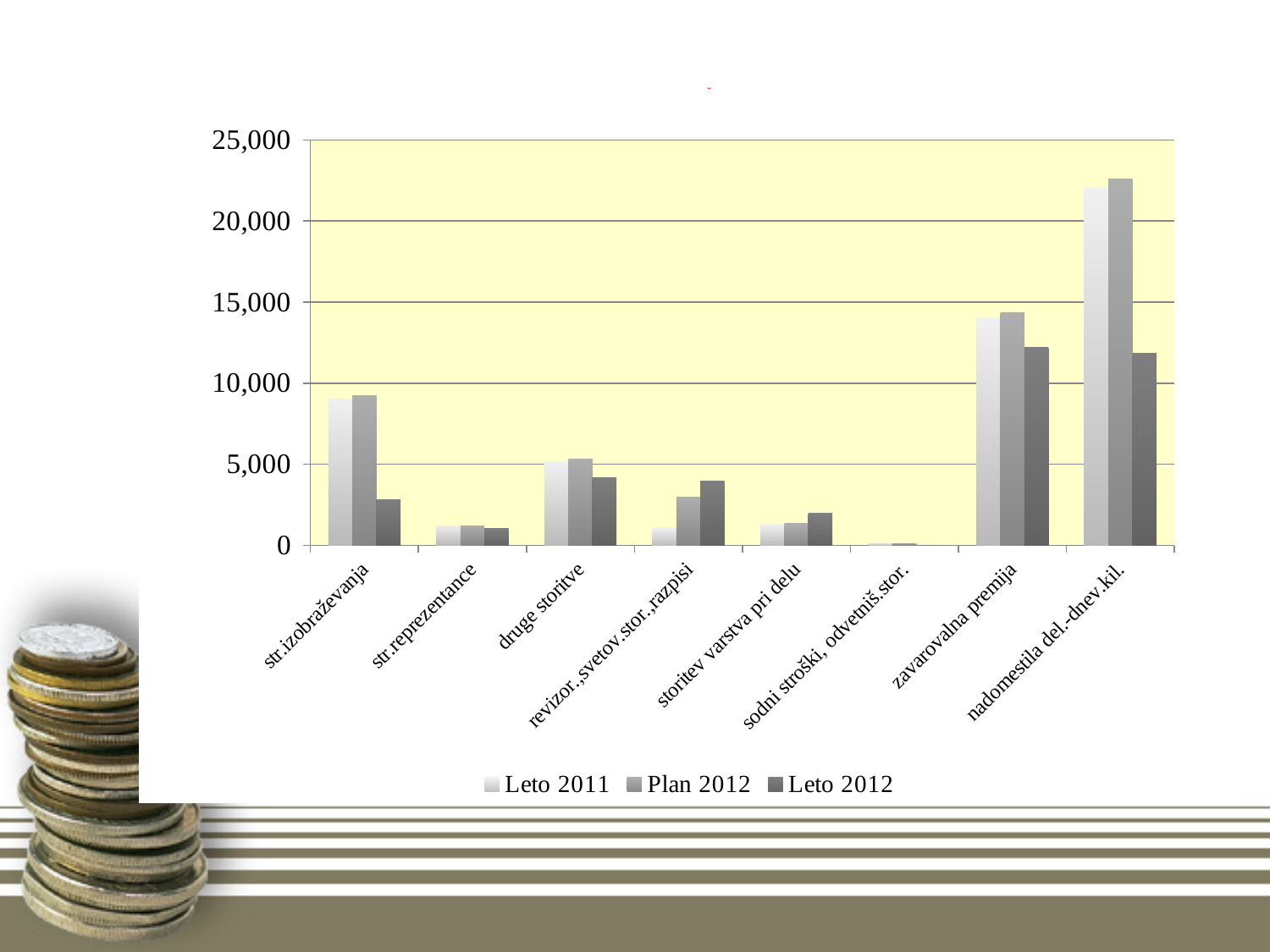

# Primerjava – STROŠKI STORITEV

### Chart

| Category | Leto 2011 | Plan 2012 | Leto 2012 |
|---|---|---|---|
| str.izobraževanja | 9040.0 | 9239.0 | 2810.0 |
| str.reprezentance | 1185.0 | 1211.0 | 1066.0 |
| druge storitve | 5189.0 | 5303.0 | 4197.0 |
| revizor.,svetov.stor.,razpisi | 1078.2 | 3000.0 | 3948.35 |
| storitev varstva pri delu | 1313.28 | 1342.17 | 1988.65 |
| sodni stroški, odvetniš.stor. | 80.87 | 82.65 | 0.0 |
| zavarovalna premija | 14032.6 | 14341.32 | 12209.14 |
| nadomestila del.-dnev.kil. | 22091.82 | 22577.84 | 11864.83 |